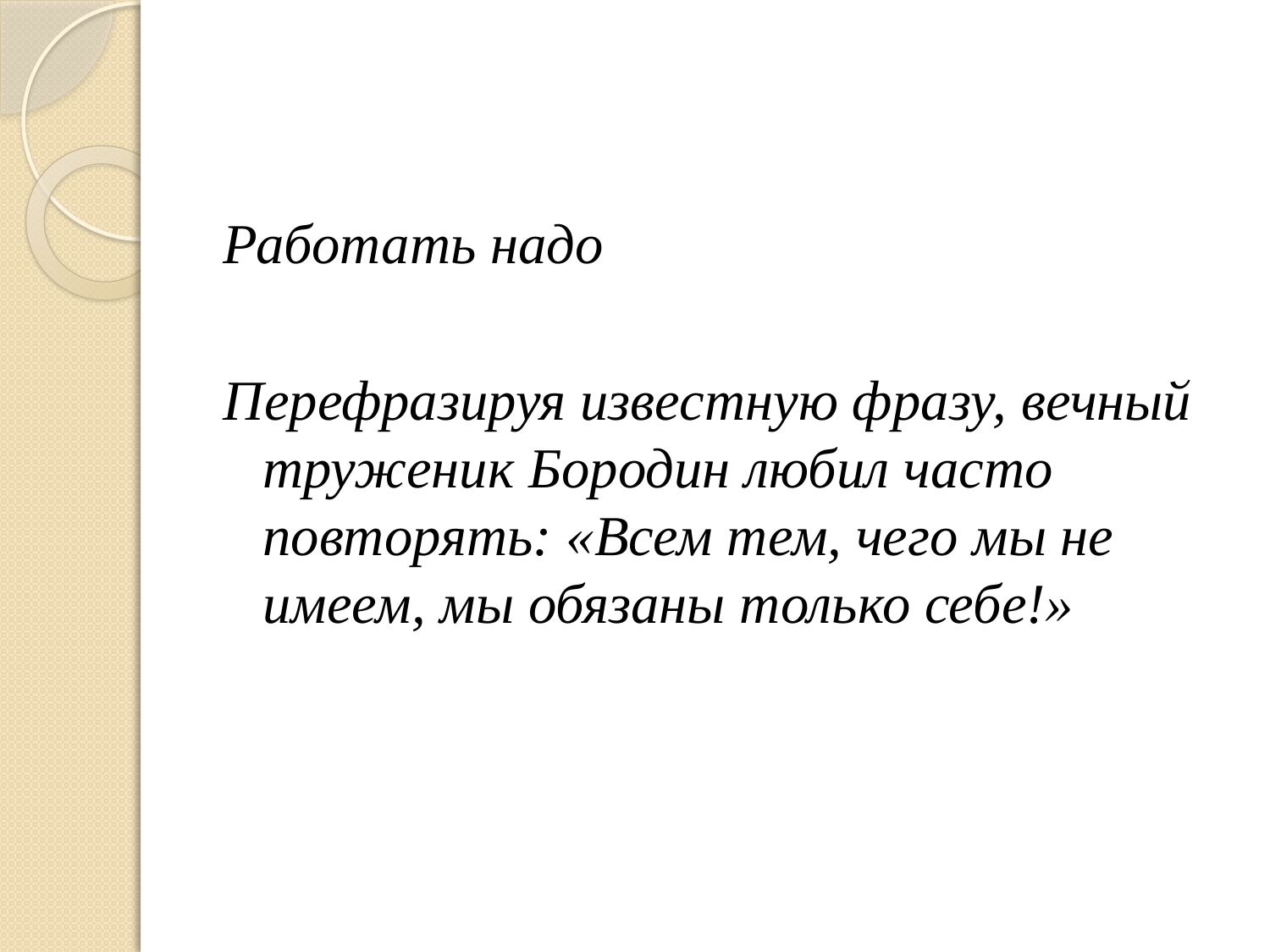

Работать надо

Перефразируя известную фразу, вечный труженик Бородин любил часто повторять: «Всем тем, чего мы не имеем, мы обязаны только себе!»